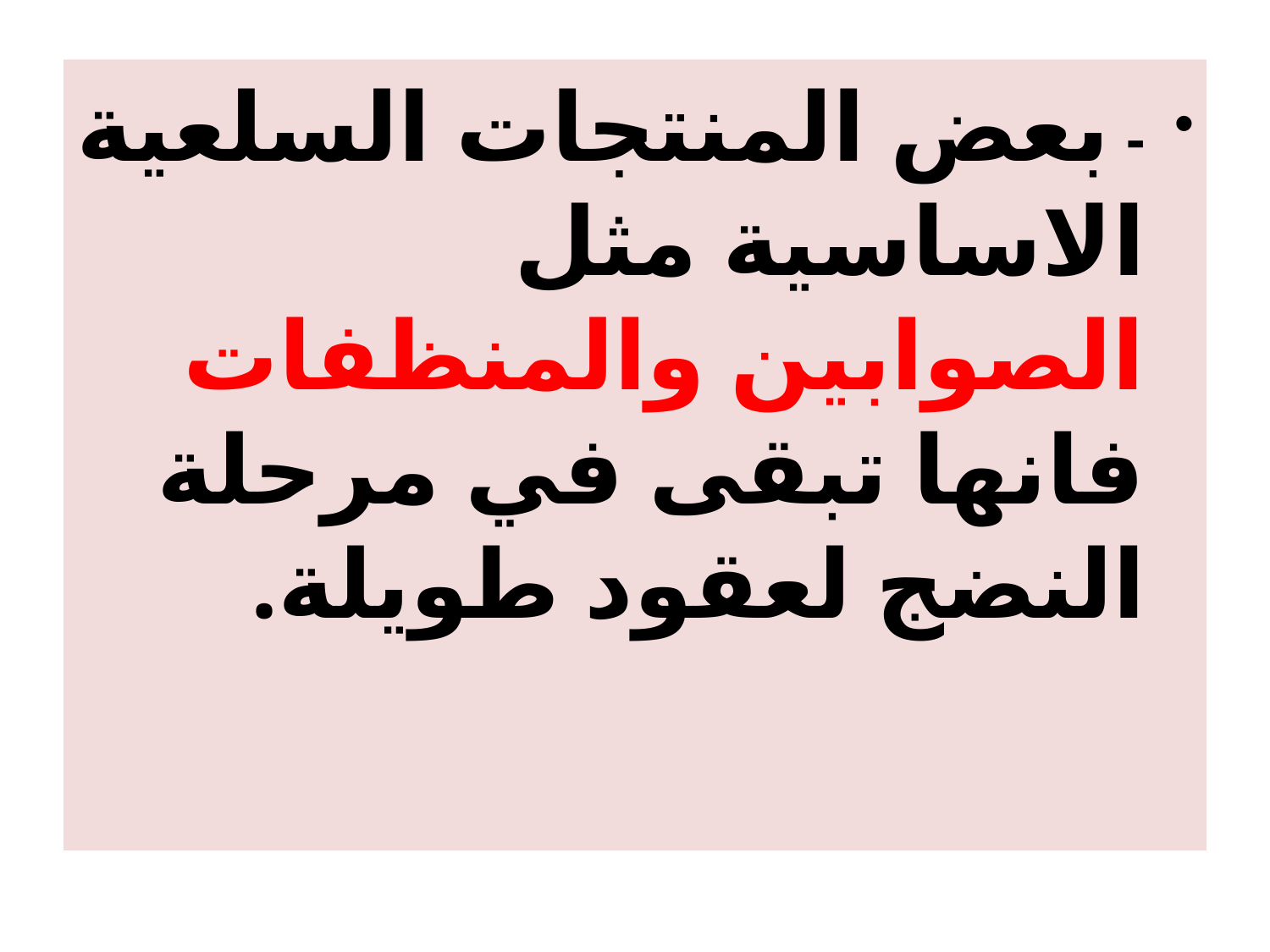

#
- بعض المنتجات السلعية الاساسية مثل   الصوابين والمنظفات فانها تبقى في مرحلة النضج لعقود طويلة.